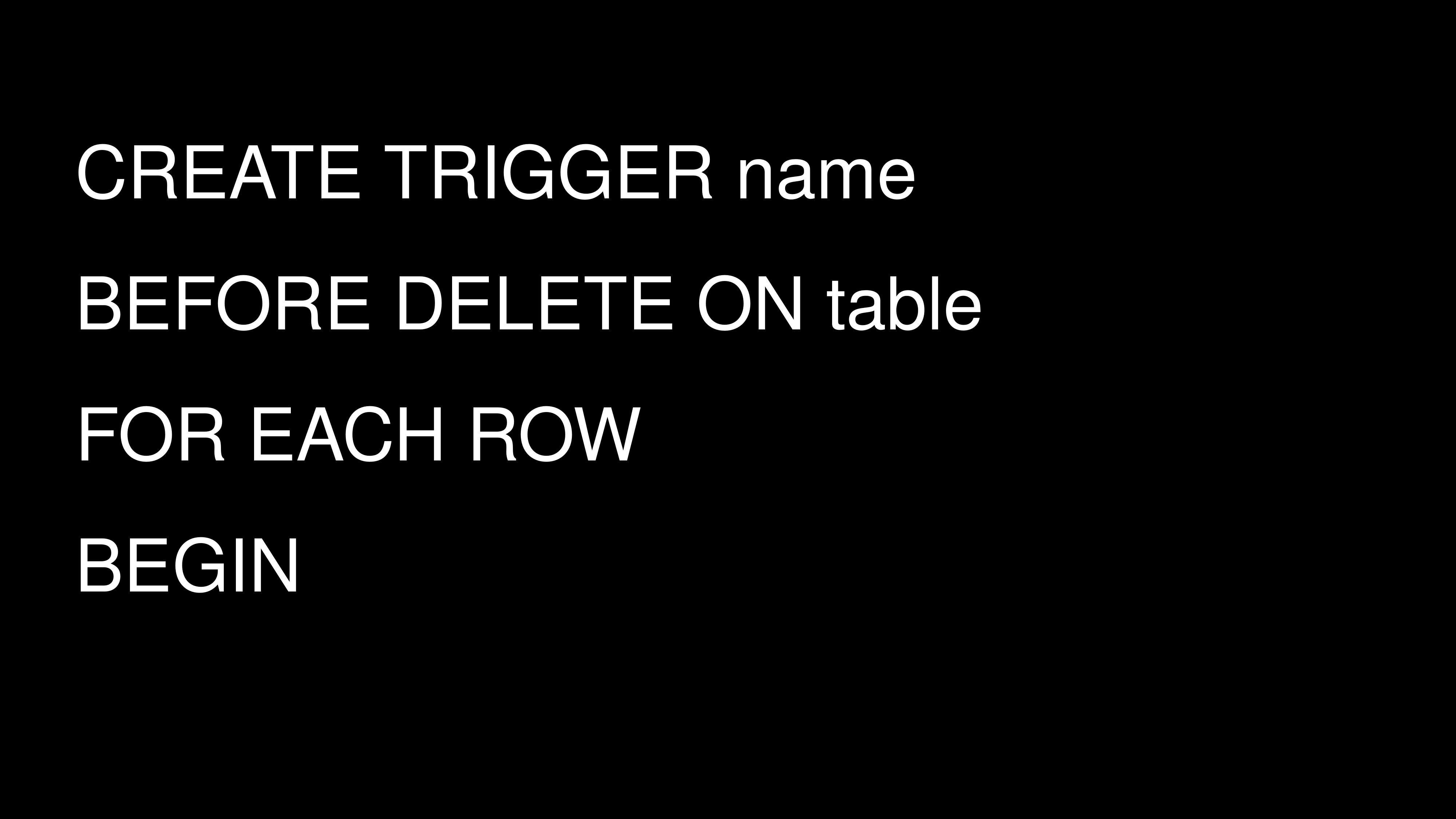

CREATE TRIGGER name
BEFORE DELETE ON table
FOR EACH ROW
BEGIN